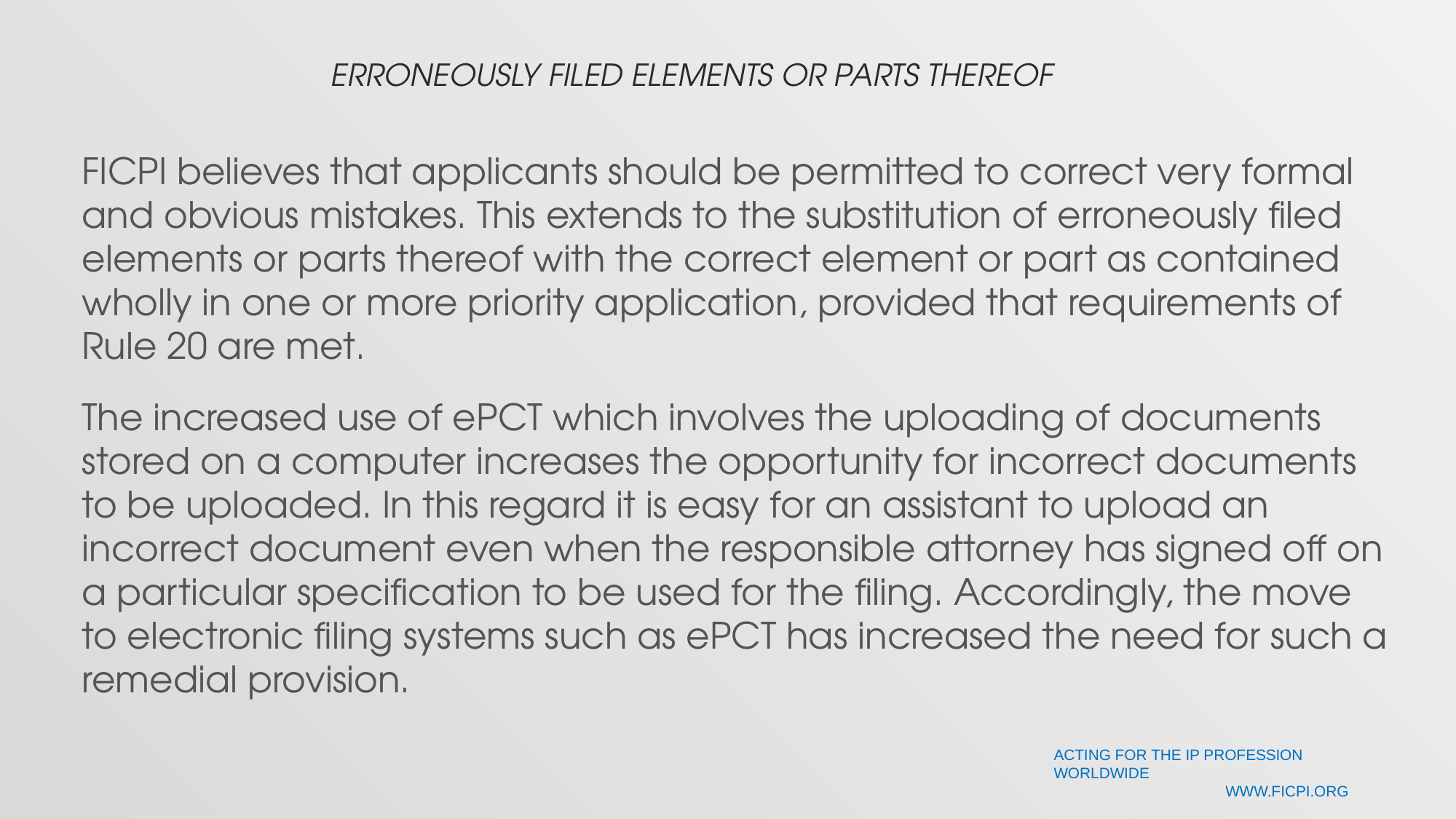

# Erroneously filed elements or parts thereof
FICPI believes that applicants should be permitted to correct very formal and obvious mistakes. This extends to the substitution of erroneously filed elements or parts thereof with the correct element or part as contained wholly in one or more priority application, provided that requirements of Rule 20 are met.
The increased use of ePCT which involves the uploading of documents stored on a computer increases the opportunity for incorrect documents to be uploaded. In this regard it is easy for an assistant to upload an incorrect document even when the responsible attorney has signed off on a particular specification to be used for the filing. Accordingly, the move to electronic filing systems such as ePCT has increased the need for such a remedial provision.

Acting for the IP profession worldwide
                                         www.ficpi.org